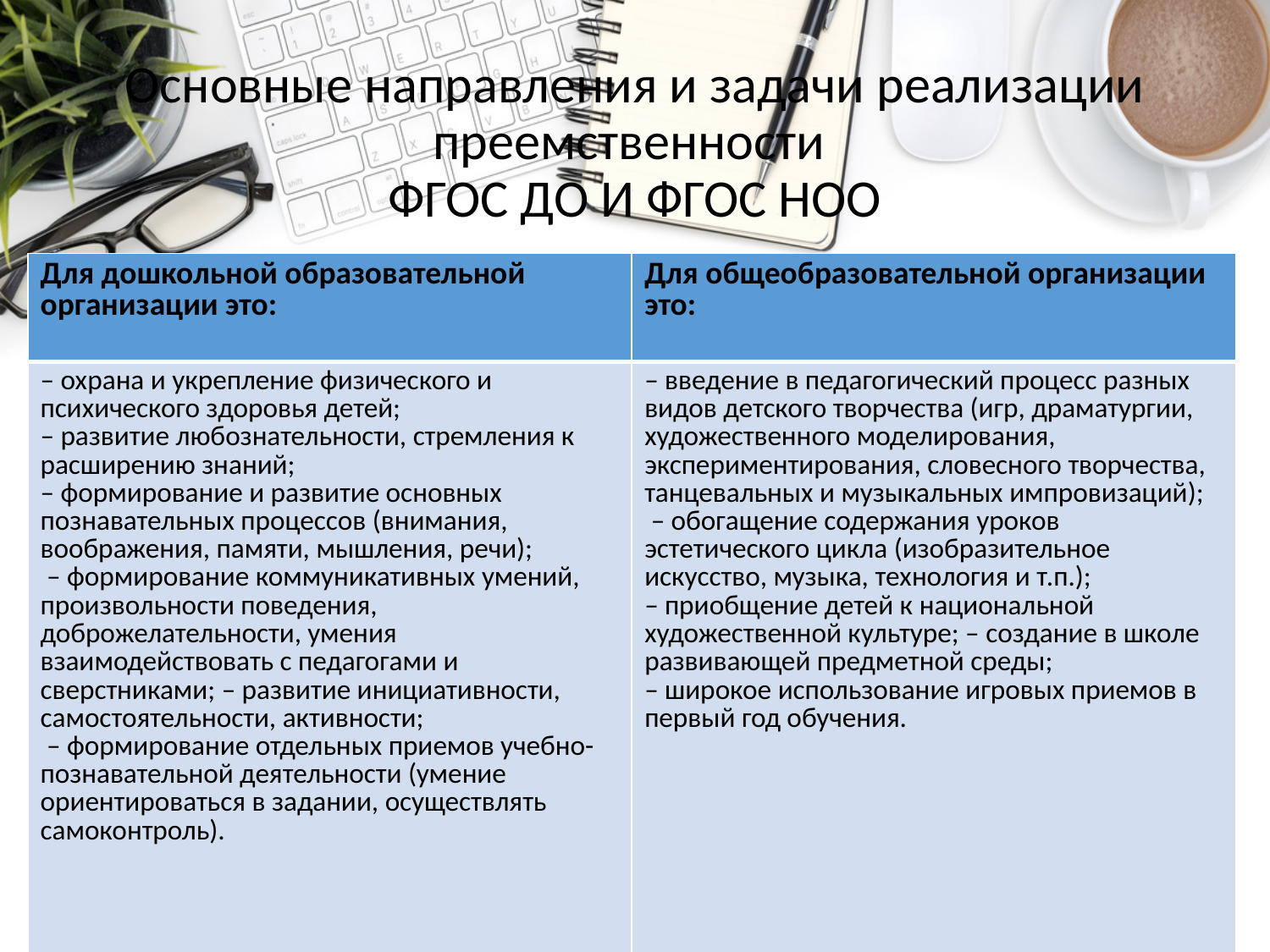

# Основные направления и задачи реализации преемственности ФГОС ДО И ФГОС НОО
| Для дошкольной образовательной организации это: | Для общеобразовательной организации это: |
| --- | --- |
| – охрана и укрепление физического и психического здоровья детей; – развитие любознательности, стремления к расширению знаний; – формирование и развитие основных познавательных процессов (внимания, воображения, памяти, мышления, речи); – формирование коммуникативных умений, произвольности поведения, доброжелательности, умения взаимодействовать с педагогами и сверстниками; – развитие инициативности, самостоятельности, активности; – формирование отдельных приемов учебно-познавательной деятельности (умение ориентироваться в задании, осуществлять самоконтроль). | – введение в педагогический процесс разных видов детского творчества (игр, драматургии, художественного моделирования, экспериментирования, словесного творчества, танцевальных и музыкальных импровизаций); – обогащение содержания уроков эстетического цикла (изобразительное искусство, музыка, технология и т.п.); – приобщение детей к национальной художественной культуре; – создание в школе развивающей предметной среды; – широкое использование игровых приемов в первый год обучения. |
17